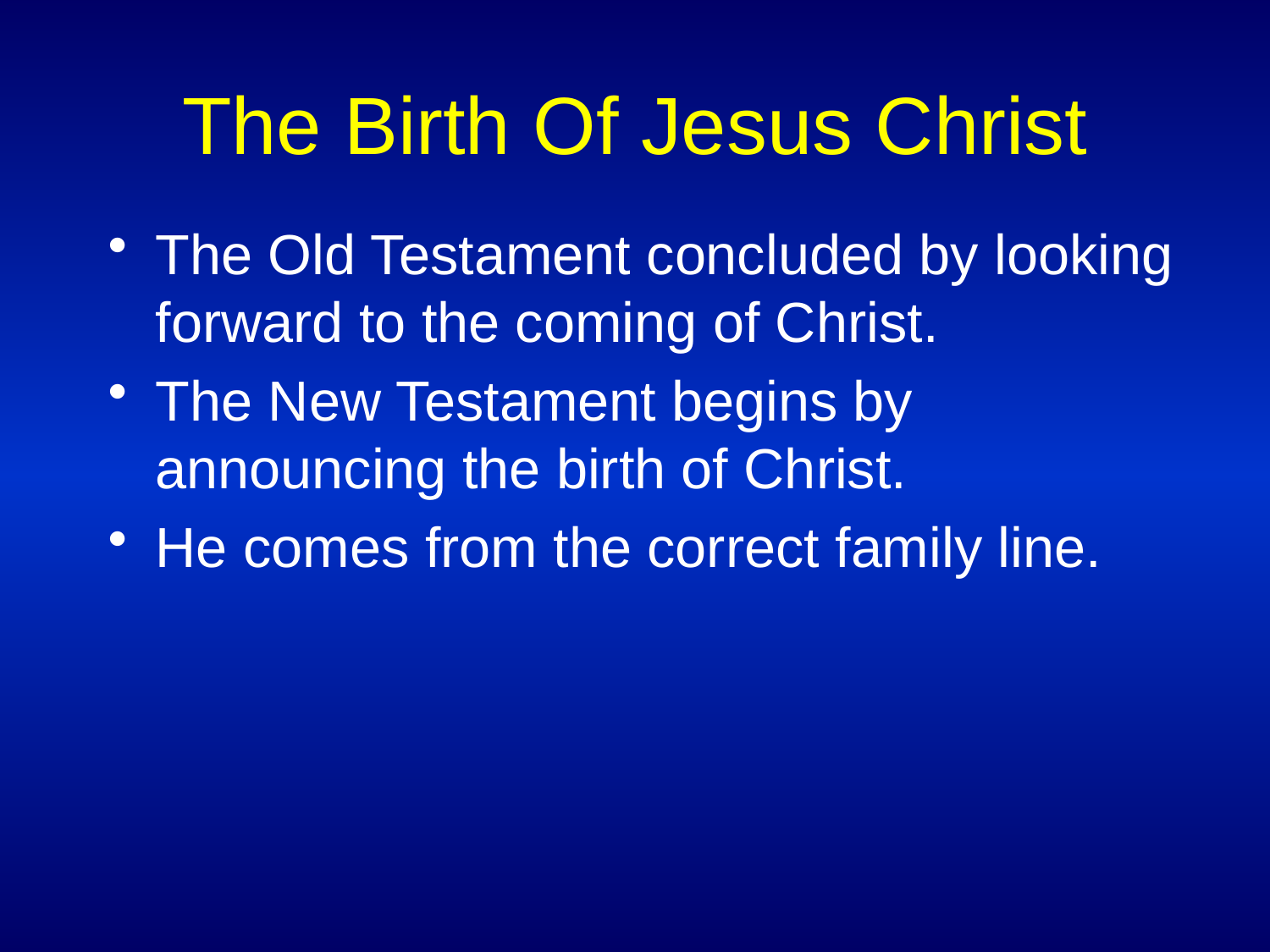

# The Birth Of Jesus Christ
The Old Testament concluded by looking forward to the coming of Christ.
The New Testament begins by announcing the birth of Christ.
He comes from the correct family line.